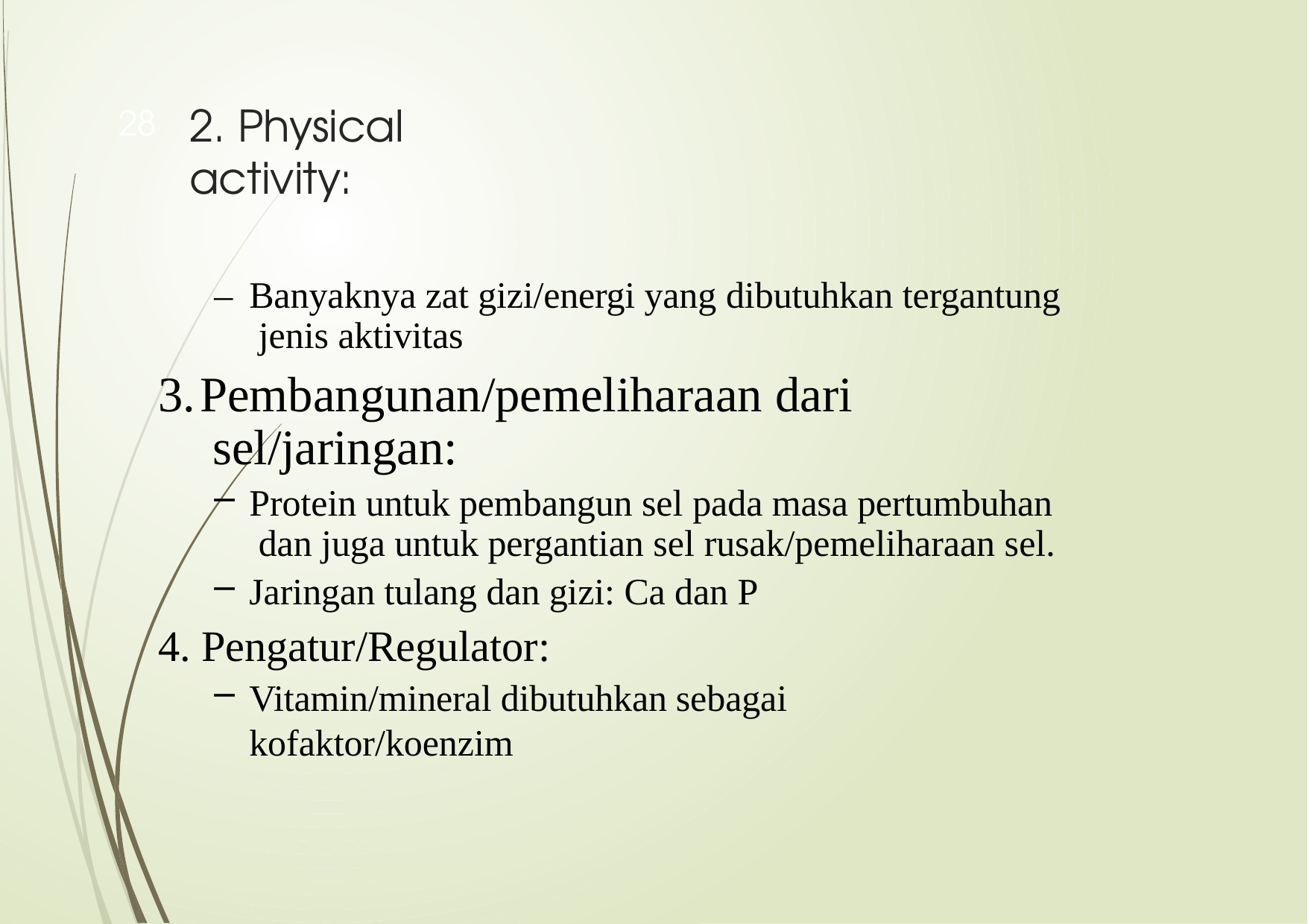

# 2. Physical activity:
28
–	Banyaknya zat gizi/energi yang dibutuhkan tergantung  jenis aktivitas
Pembangunan/pemeliharaan dari  sel/jaringan:
Protein untuk pembangun sel pada masa pertumbuhan  dan juga untuk pergantian sel rusak/pemeliharaan sel.
Jaringan tulang dan gizi: Ca dan P
Pengatur/Regulator:
Vitamin/mineral dibutuhkan sebagai kofaktor/koenzim